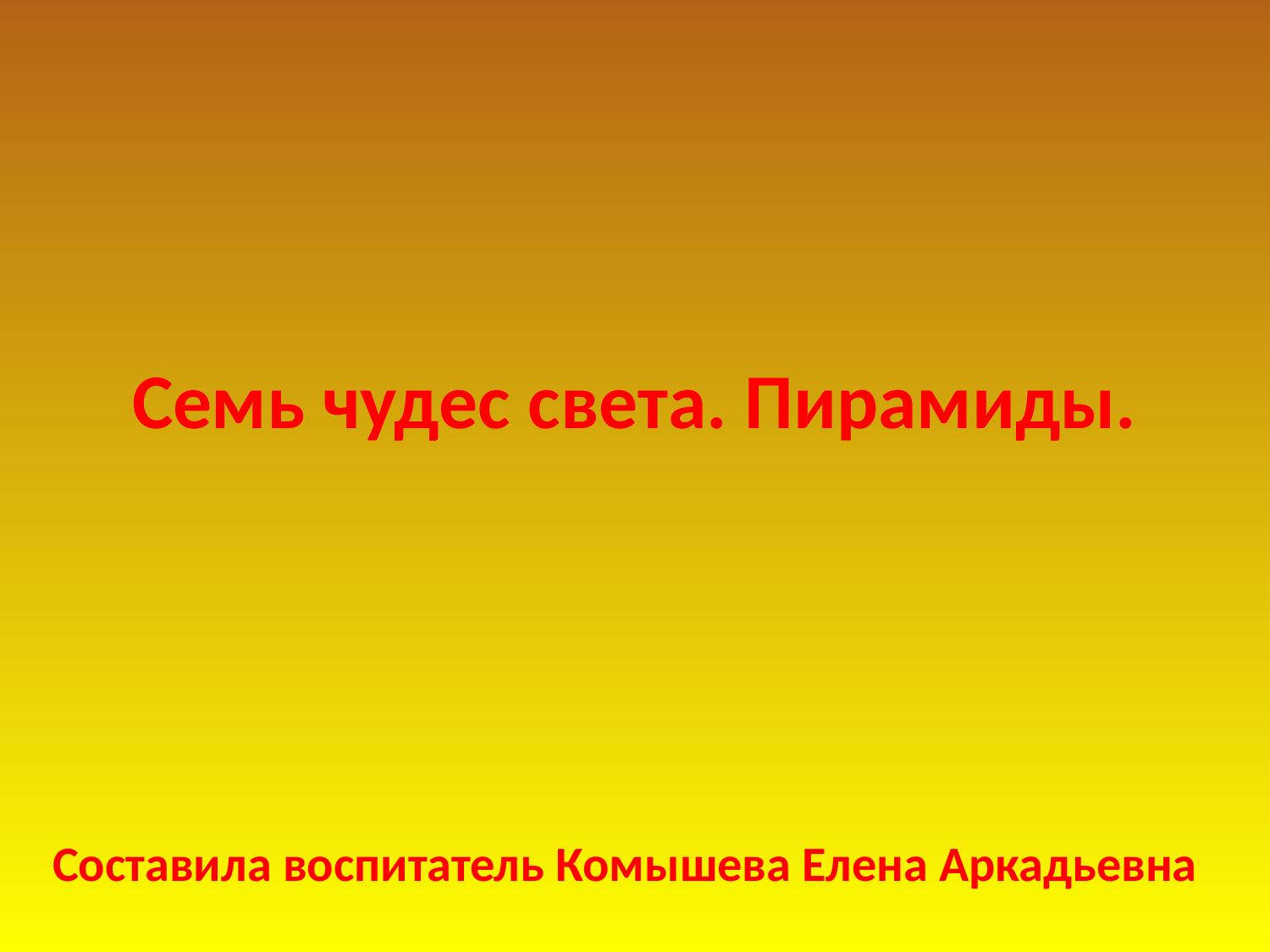

# Семь чудес света. Пирамиды.
Составила воспитатель Комышева Елена Аркадьевна